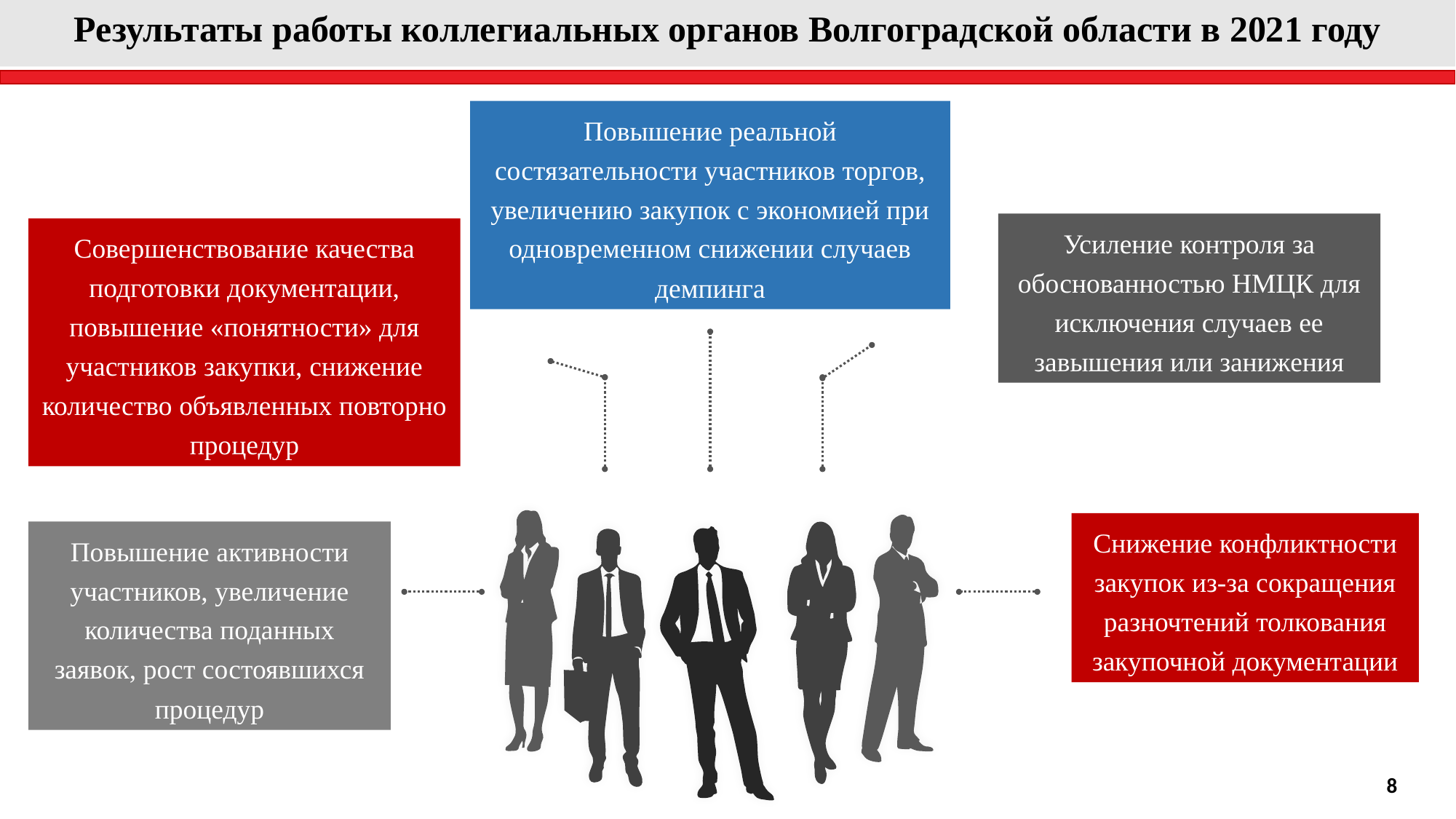

Результаты работы коллегиальных органов Волгоградской области в 2021 году

Повышение реальной состязательности участников торгов, увеличению закупок с экономией при одновременном снижении случаев демпинга
Усиление контроля за обоснованностью НМЦК для исключения случаев ее завышения или занижения
Совершенствование качества подготовки документации, повышение «понятности» для участников закупки, снижение количество объявленных повторно процедур

Снижение конфликтности закупок из-за сокращения разночтений толкования закупочной документации
Повышение активности участников, увеличение количества поданных заявок, рост состоявшихся процедур
8